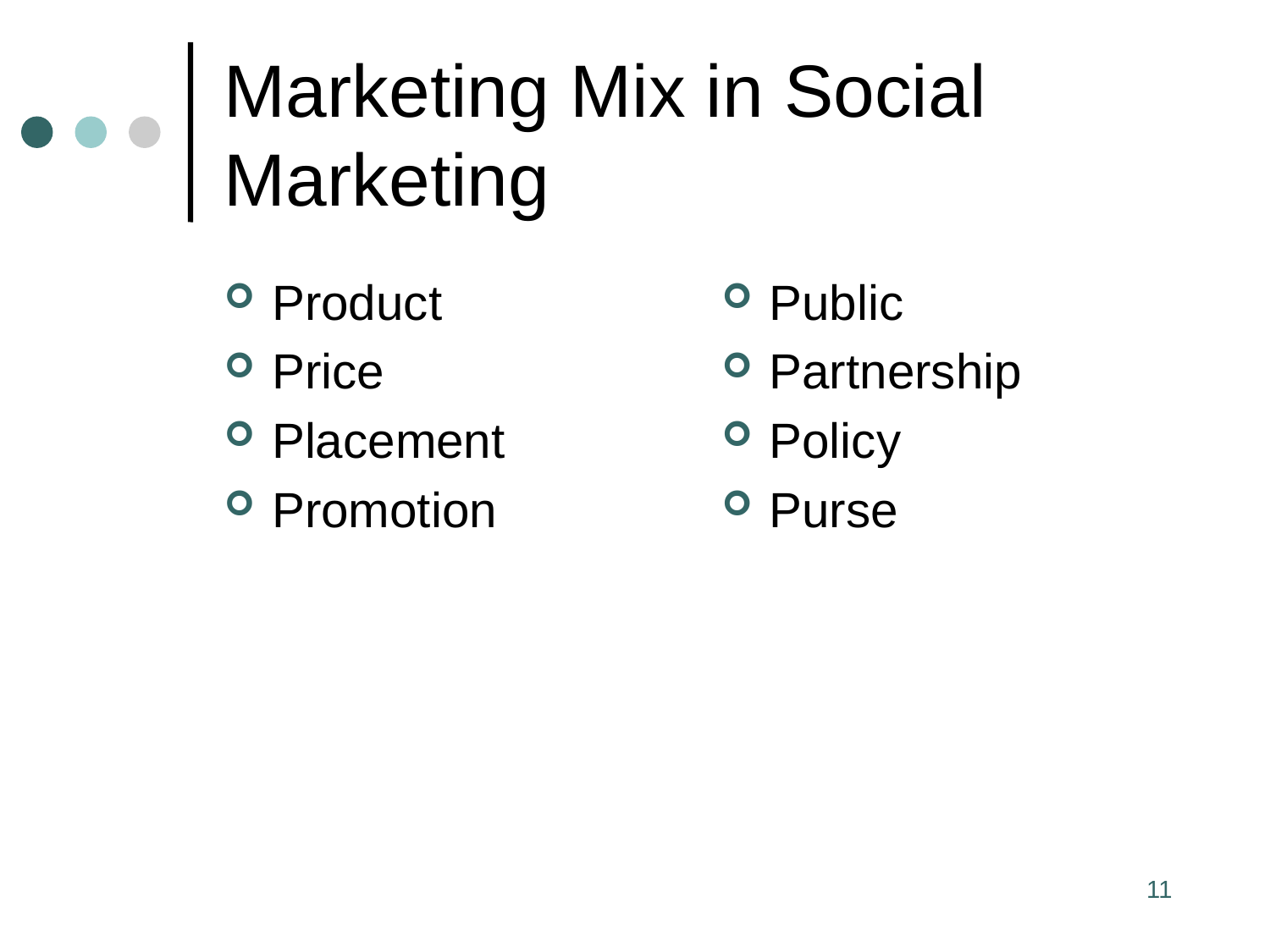

# Marketing Mix in Social Marketing
Product
Price
Placement
Promotion
Public
Partnership
Policy
Purse

11